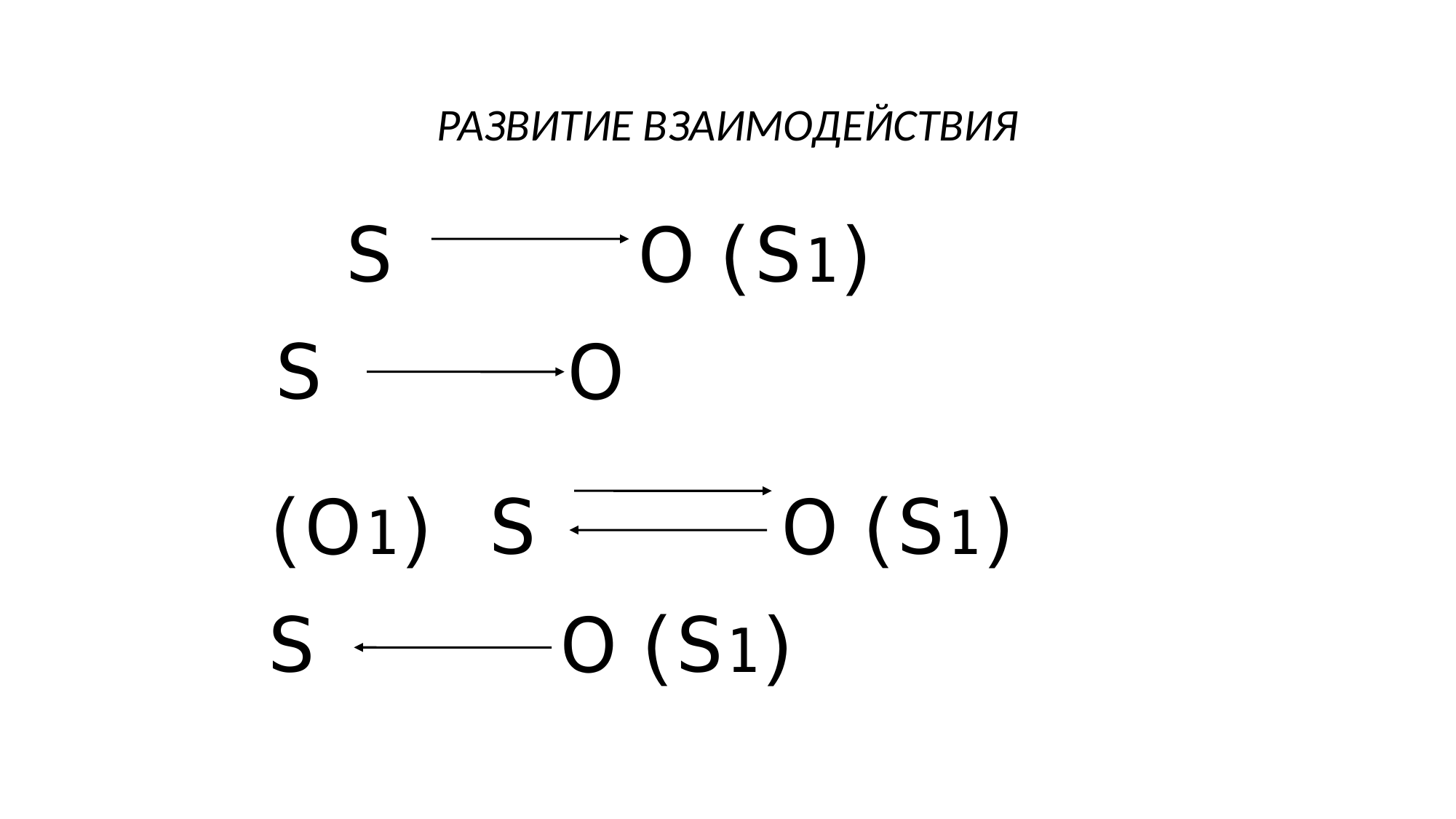

РАЗВИТИЕ ВЗАИМОДЕЙСТВИЯ

    S           O (S1)

S           O

(O1)   S           O (S1)

S           O (S1)